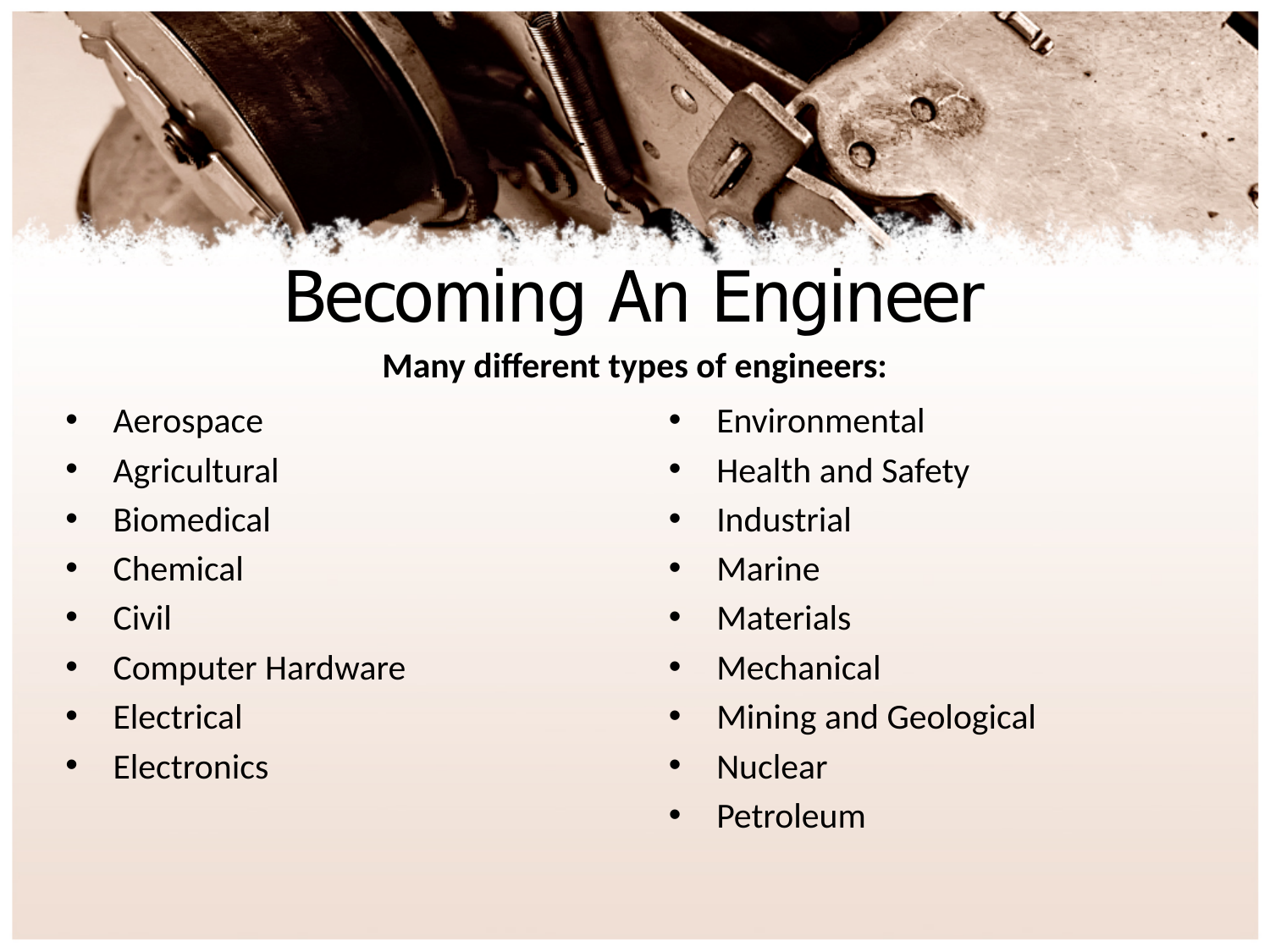

# Becoming An Engineer
Many different types of engineers:
Aerospace
Agricultural
Biomedical
Chemical
Civil
Computer Hardware
Electrical
Electronics
Environmental
Health and Safety
Industrial
Marine
Materials
Mechanical
Mining and Geological
Nuclear
Petroleum